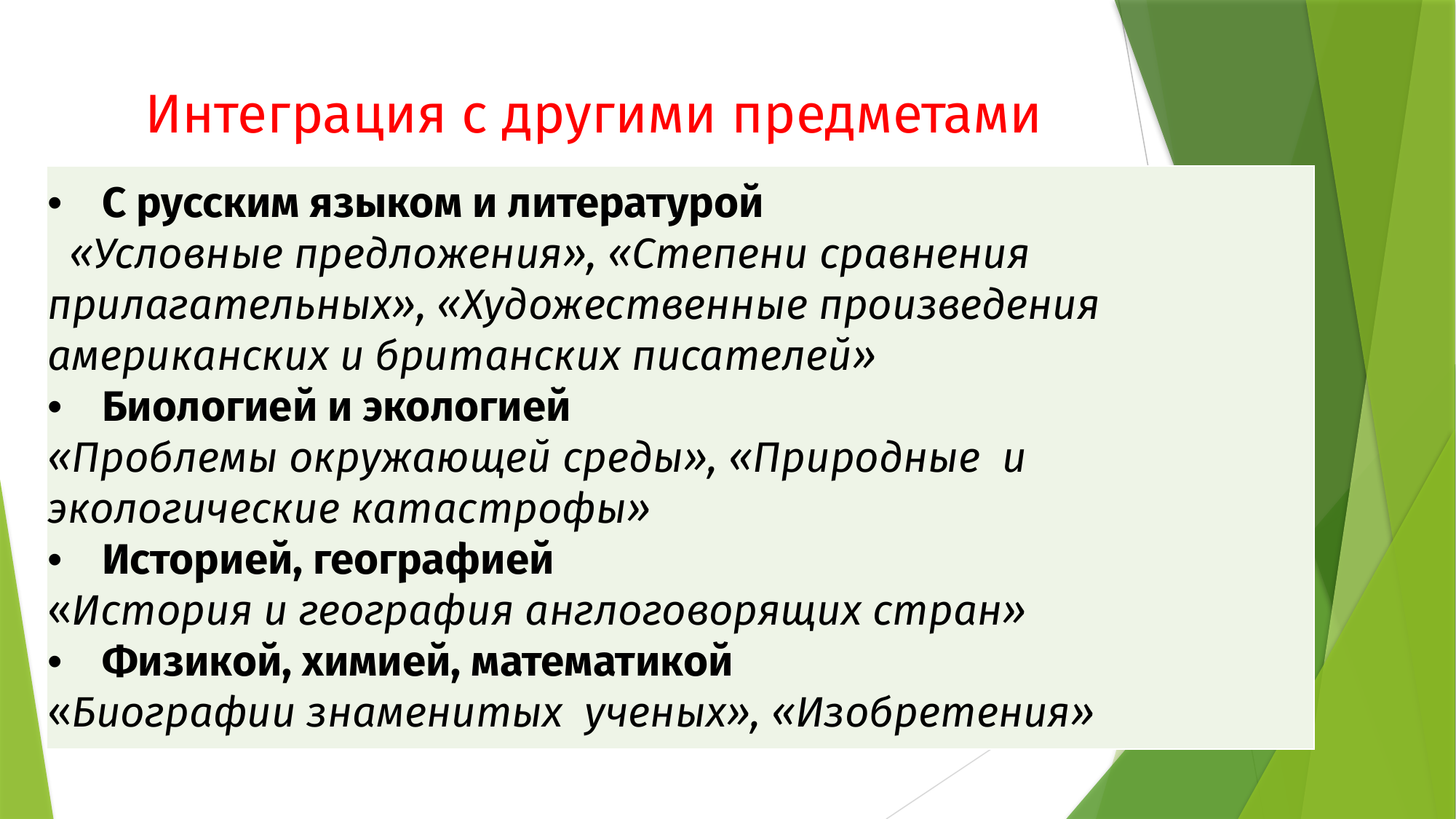

# Интеграция с другими предметами
| С русским языком и литературой «Условные предложения», «Степени сравнения прилагательных», «Художественные произведения американских и британских писателей» Биологией и экологией «Проблемы окружающей среды», «Природные и экологические катастрофы» Историей, географией «История и география англоговорящих стран» Физикой, химией, математикой «Биографии знаменитых ученых», «Изобретения» |
| --- |